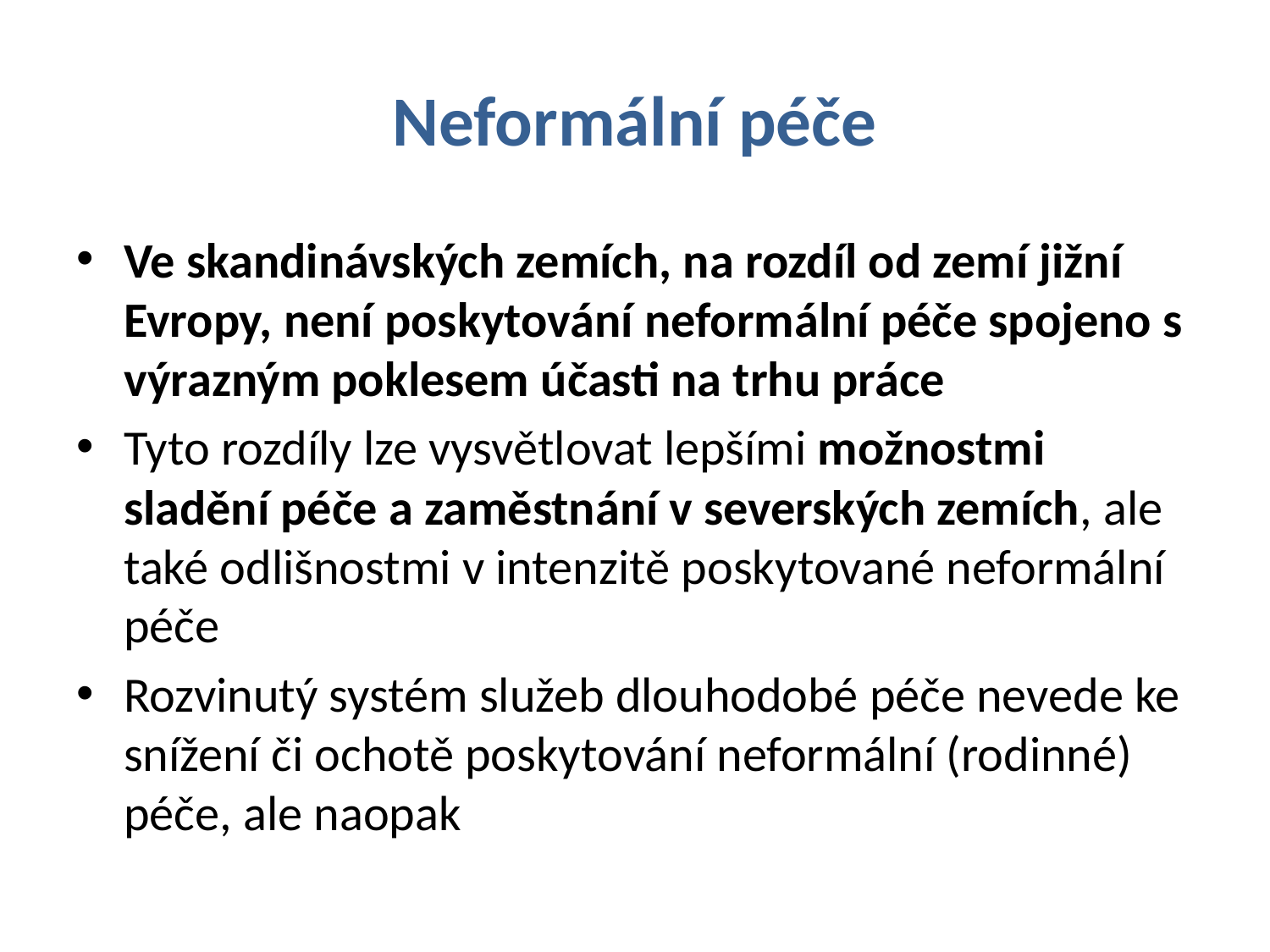

# Neformální péče
Ve skandinávských zemích, na rozdíl od zemí jižní Evropy, není poskytování neformální péče spojeno s výrazným poklesem účasti na trhu práce
Tyto rozdíly lze vysvětlovat lepšími možnostmi sladění péče a zaměstnání v severských zemích, ale také odlišnostmi v intenzitě poskytované neformální péče
Rozvinutý systém služeb dlouhodobé péče nevede ke snížení či ochotě poskytování neformální (rodinné) péče, ale naopak